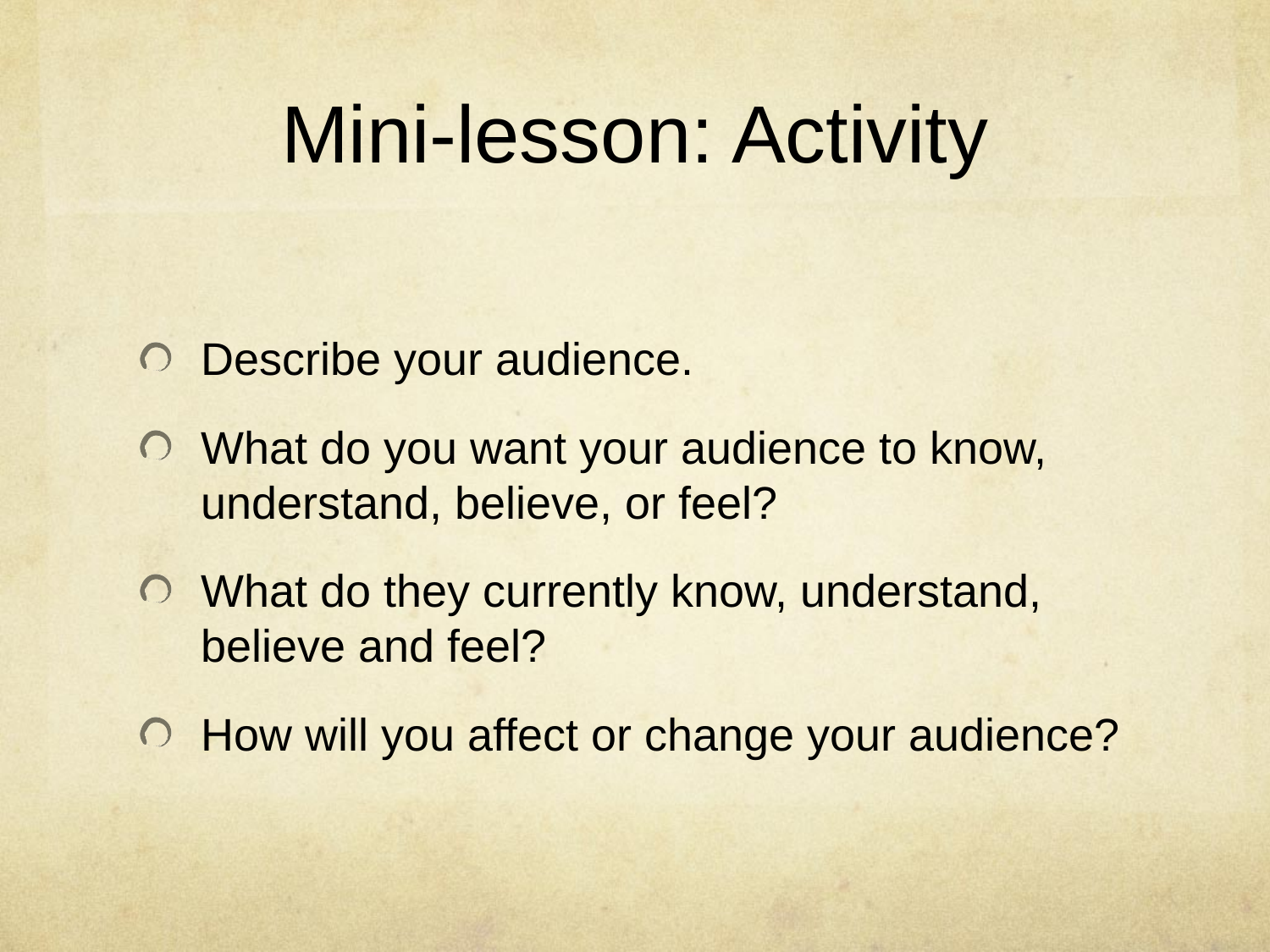

# Mini-lesson: Activity

Describe your audience.
What do you want your audience to know, understand, believe, or feel?
What do they currently know, understand, believe and feel?
How will you affect or change your audience?